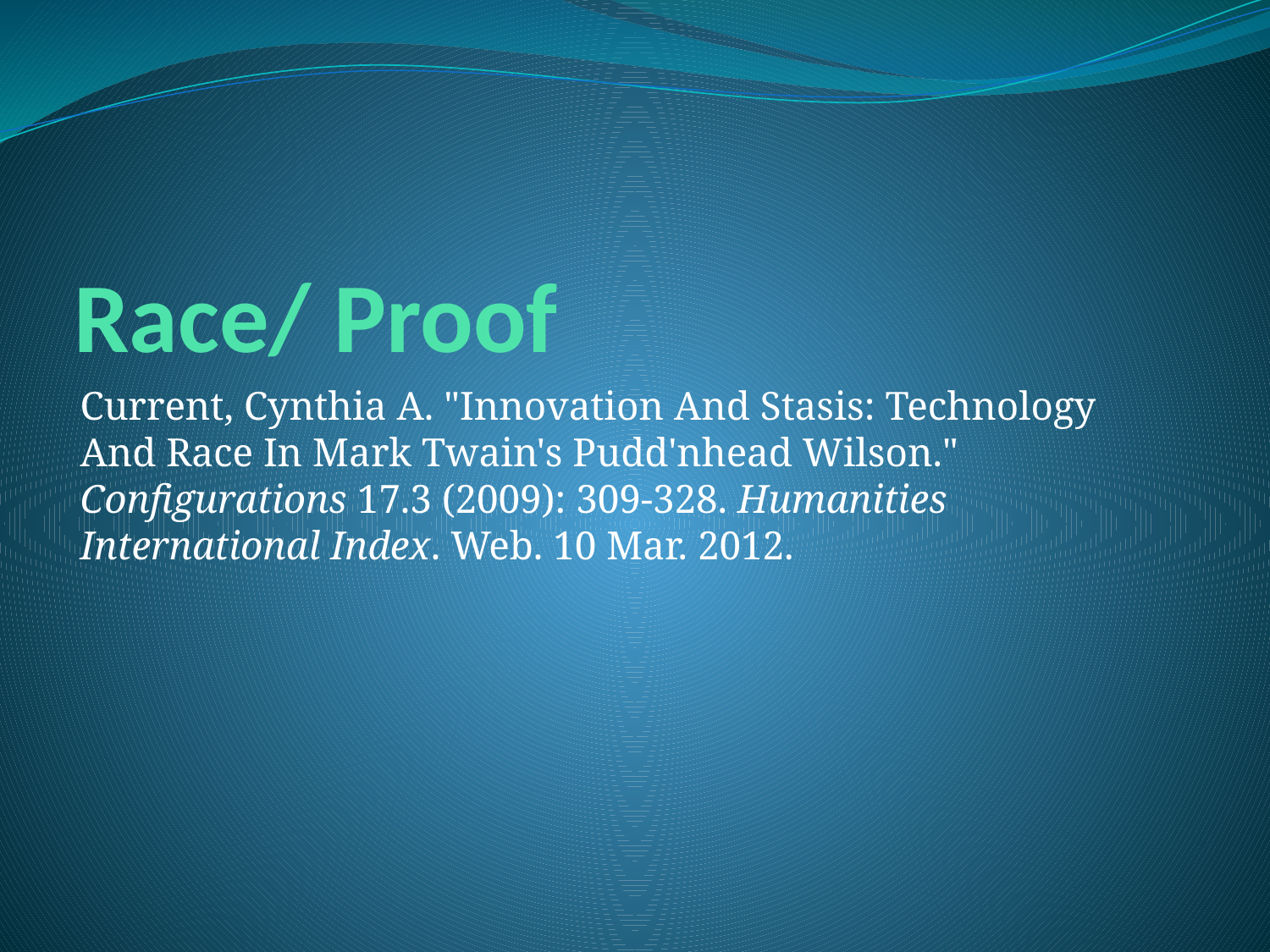

# Race/ Proof
Current, Cynthia A. "Innovation And Stasis: Technology And Race In Mark Twain's Pudd'nhead Wilson." Configurations 17.3 (2009): 309-328. Humanities International Index. Web. 10 Mar. 2012.